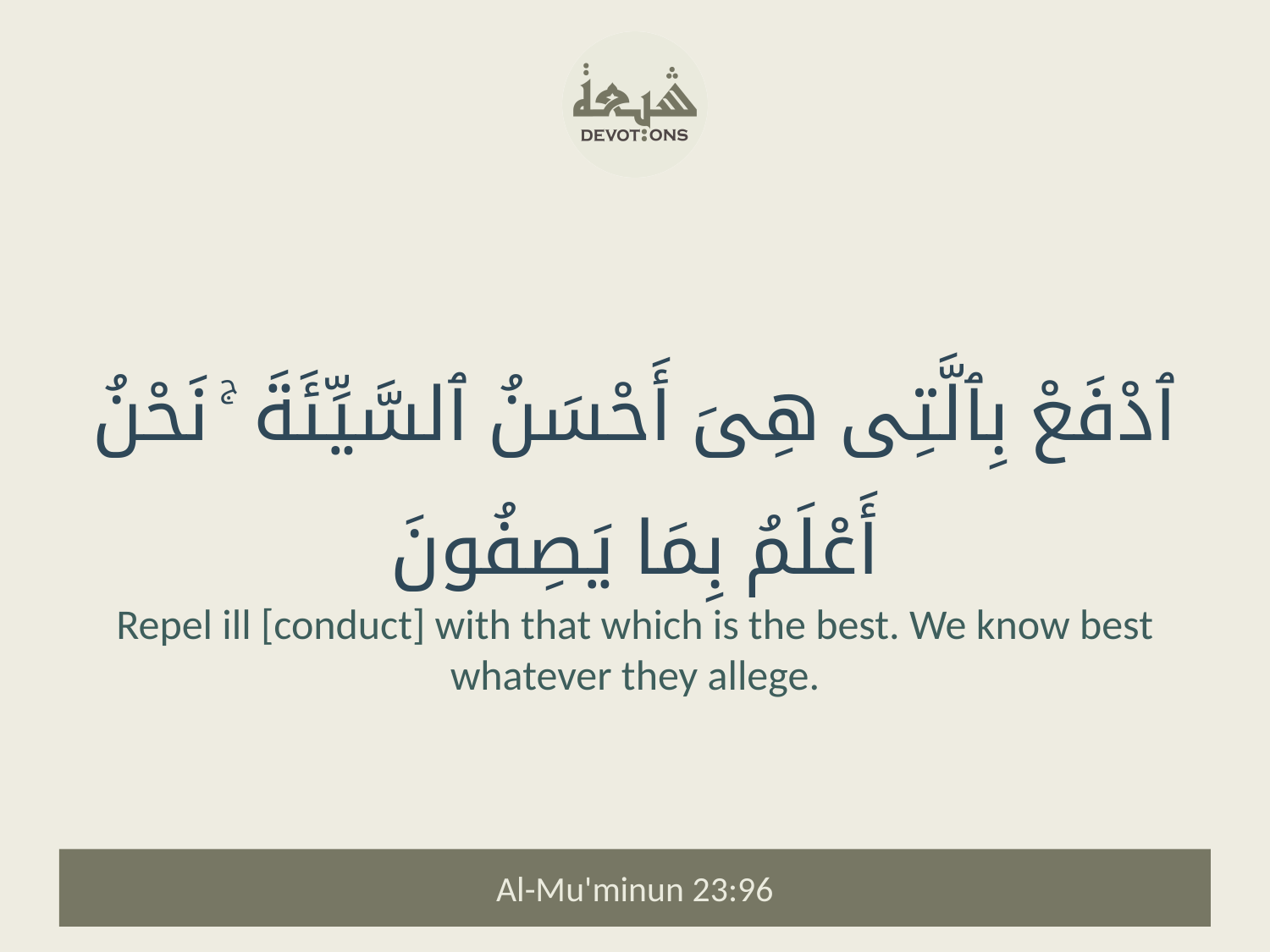

ٱدْفَعْ بِٱلَّتِى هِىَ أَحْسَنُ ٱلسَّيِّئَةَ ۚ نَحْنُ أَعْلَمُ بِمَا يَصِفُونَ
Repel ill [conduct] with that which is the best. We know best whatever they allege.
Al-Mu'minun 23:96